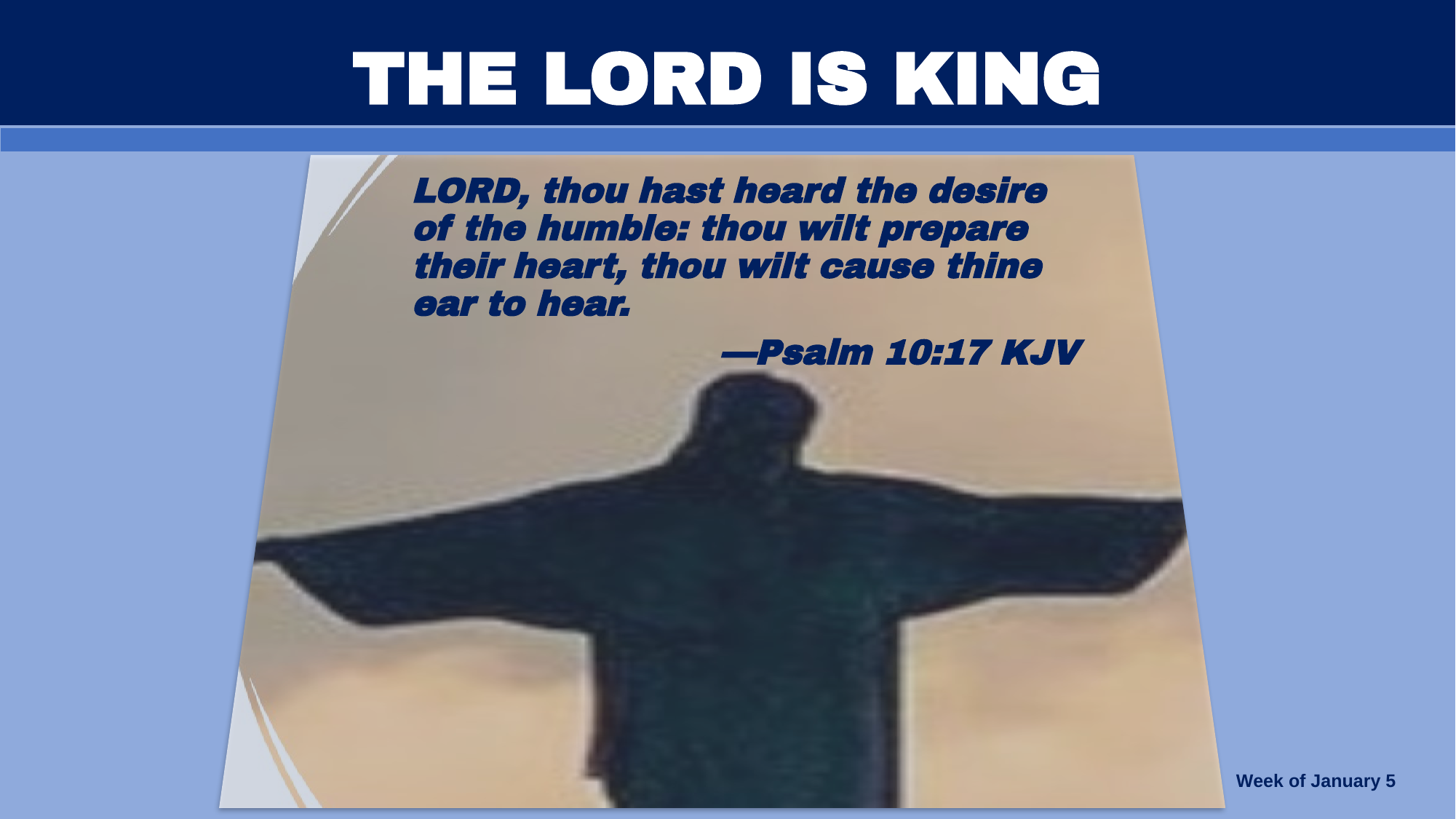

# The Lord is King

LORD, thou hast heard the desire of the humble: thou wilt prepare their heart, thou wilt cause thine ear to hear.
—Psalm 10:17 KJV
Week of January 5